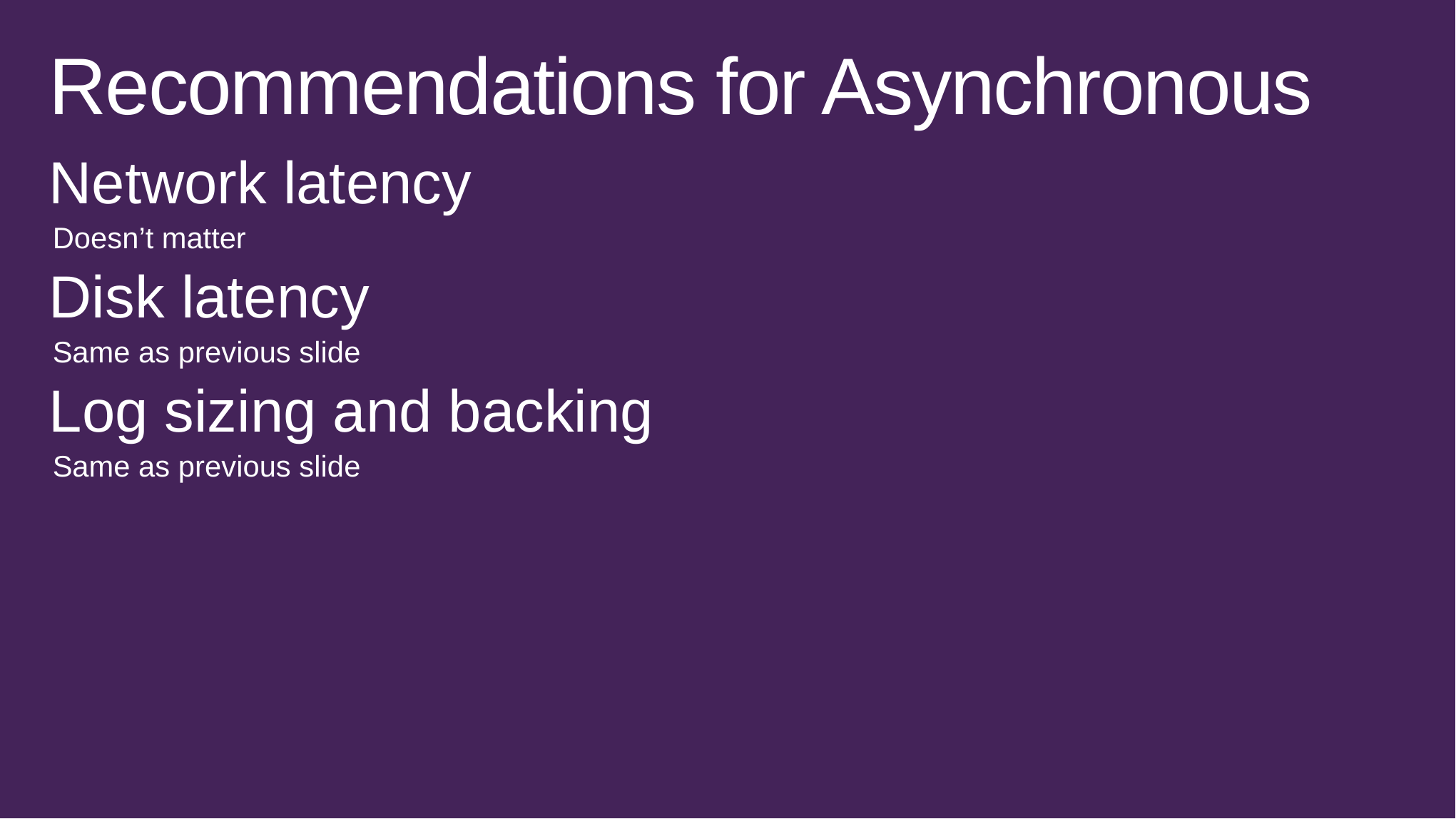

# Recommendations for Asynchronous
Network latency
Doesn’t matter
Disk latency
Same as previous slide
Log sizing and backing
Same as previous slide